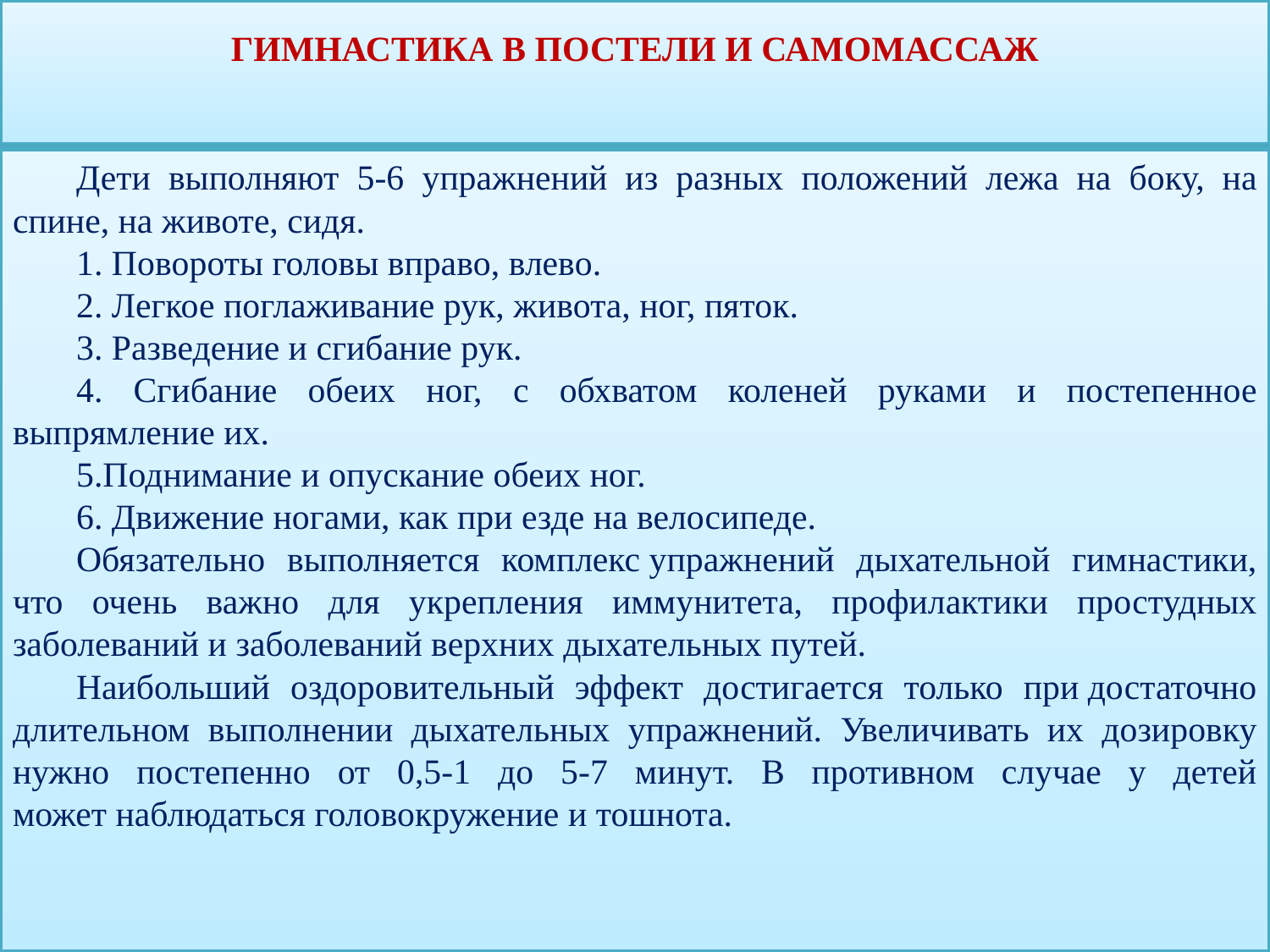

# ГИМНАСТИКА В ПОСТЕЛИ И САМОМАССАЖ
Дети выполняют 5-6 упражнений из разных положений лежа на боку, на спине, на животе, сидя.
1. Повороты головы вправо, влево.
2. Легкое поглаживание рук, живота, ног, пяток.
3. Разведение и сгибание рук.
4. Сгибание обеих ног, с обхватом коленей руками и постепенное выпрямление их.
5.Поднимание и опускание обеих ног.
6. Движение ногами, как при езде на велосипеде.
Обязательно выполняется комплекс упражнений дыхательной гимнастики, что очень важно для укрепления иммунитета, профилактики простудных заболеваний и заболеваний верхних дыхательных путей.
Наибольший оздоровительный эффект достигается только при достаточно длительном выполнении дыхательных упражнений. Увеличивать их дозировку нужно постепенно от 0,5-1 до 5-7 минут. В противном случае у детей может наблюдаться головокружение и тошнота.